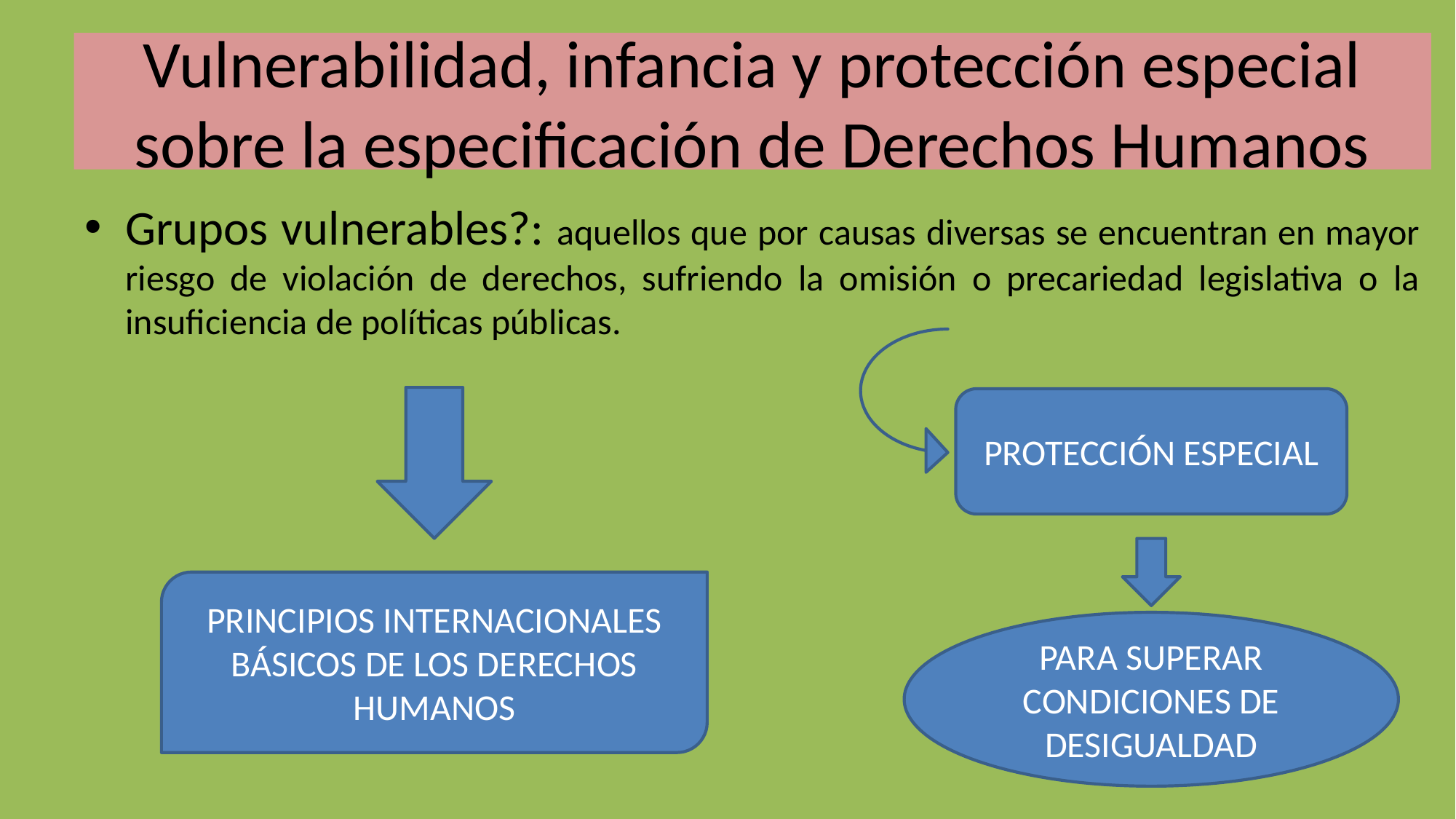

# Vulnerabilidad, infancia y protección especial sobre la especificación de Derechos Humanos
Grupos vulnerables?: aquellos que por causas diversas se encuentran en mayor riesgo de violación de derechos, sufriendo la omisión o precariedad legislativa o la insuficiencia de políticas públicas.

PROTECCIÓN ESPECIAL

PRINCIPIOS INTERNACIONALES BÁSICOS DE LOS DERECHOS HUMANOS
PARA SUPERAR CONDICIONES DE DESIGUALDAD